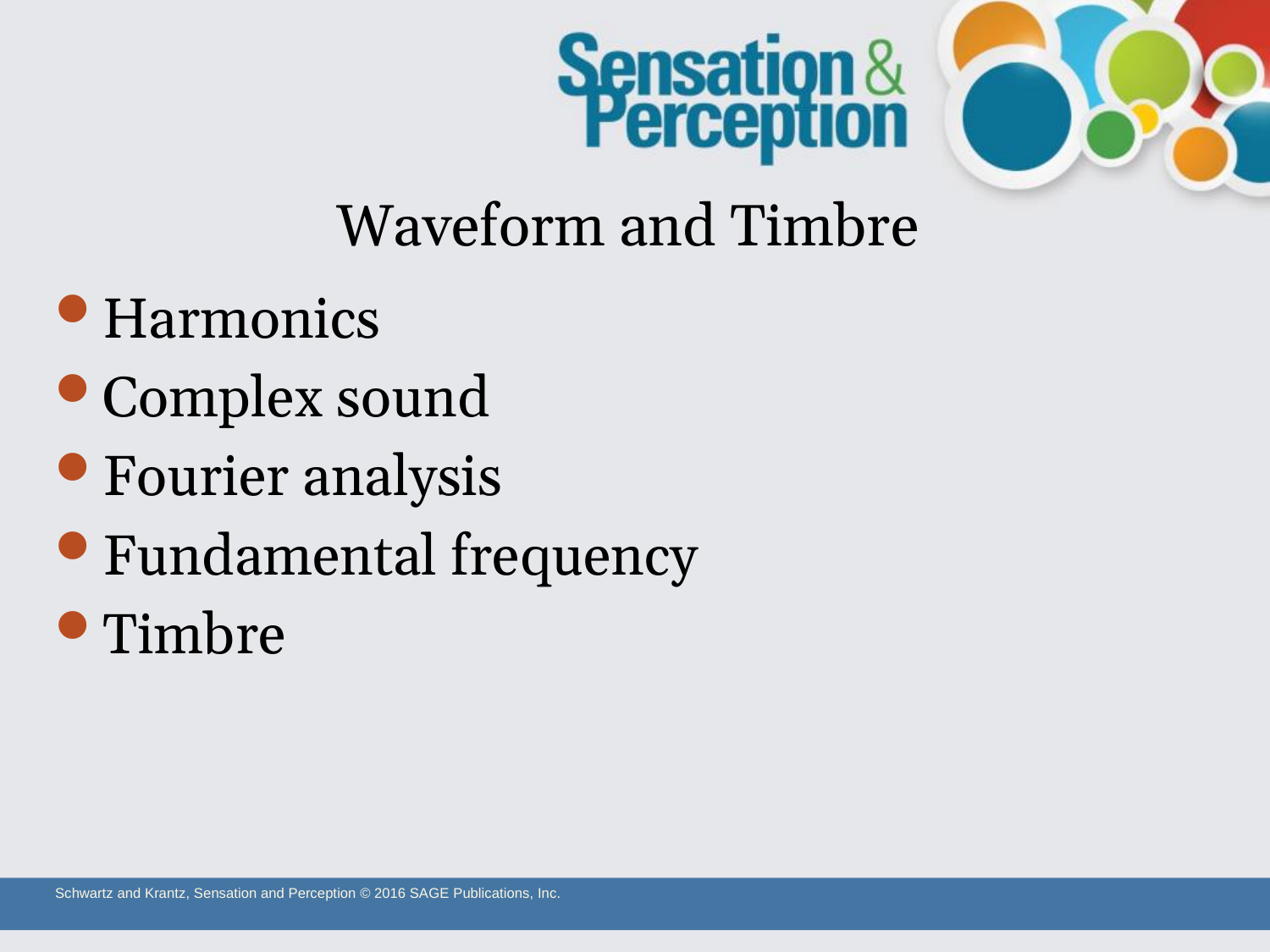

# Waveform and Timbre
Harmonics
Complex sound
Fourier analysis
Fundamental frequency
Timbre
Schwartz and Krantz, Sensation and Perception © 2016 SAGE Publications, Inc.